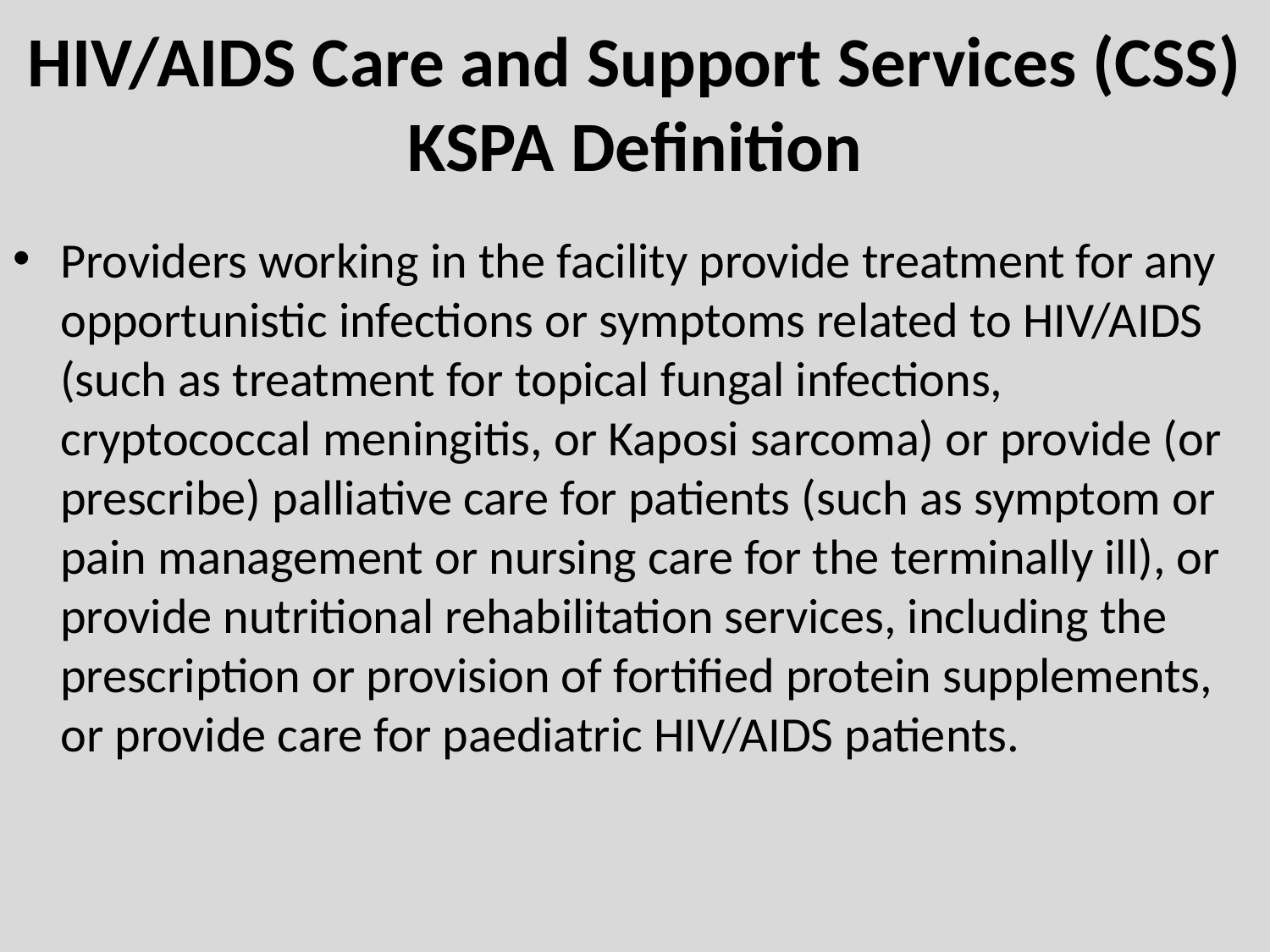

# HIV/AIDS Care and Support Services (CSS) KSPA Definition
Providers working in the facility provide treatment for any opportunistic infections or symptoms related to HIV/AIDS (such as treatment for topical fungal infections, cryptococcal meningitis, or Kaposi sarcoma) or provide (or prescribe) palliative care for patients (such as symptom or pain management or nursing care for the terminally ill), or provide nutritional rehabilitation services, including the prescription or provision of fortified protein supplements, or provide care for paediatric HIV/AIDS patients.